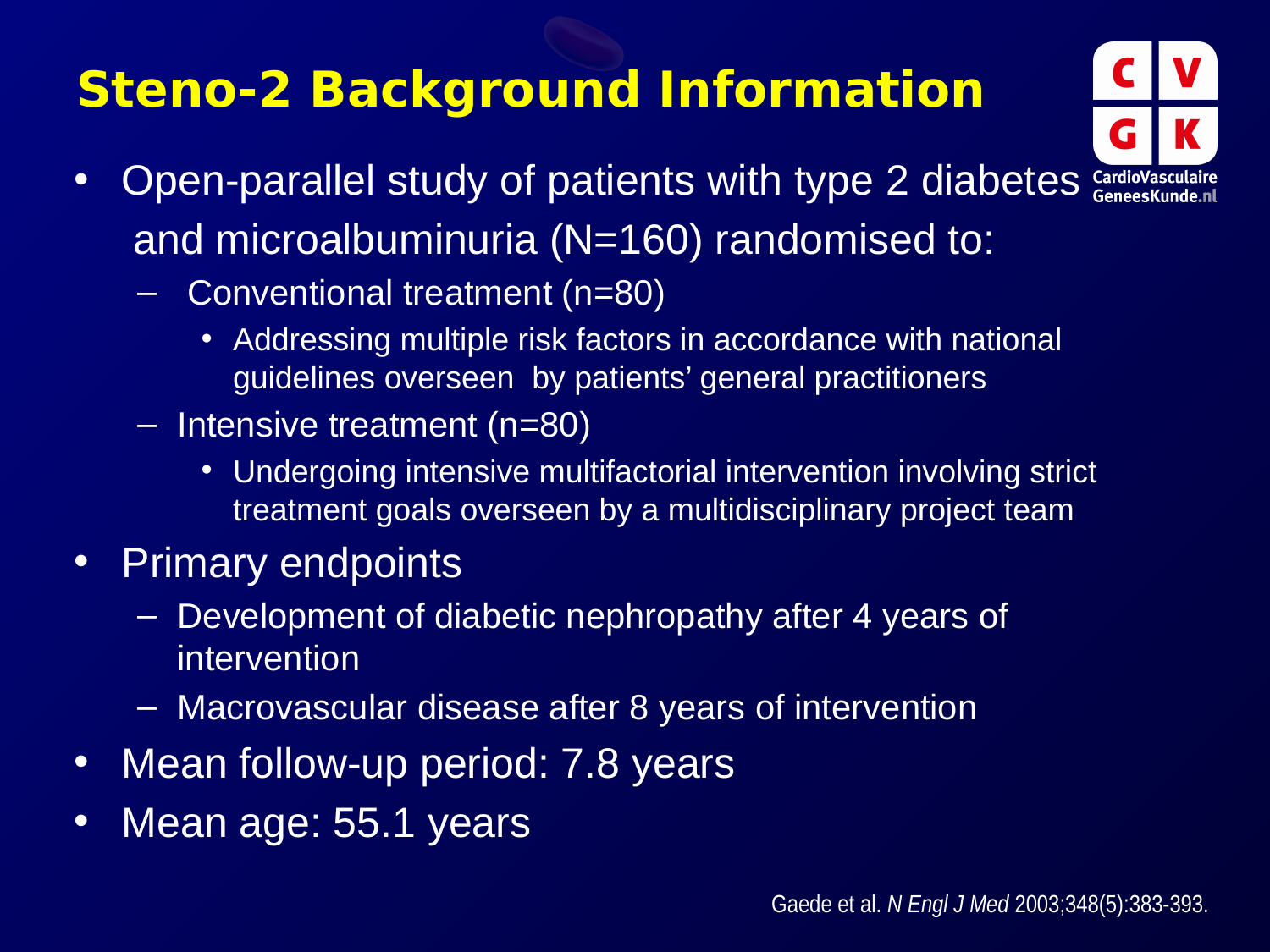

# Steno-2 Background Information
Open-parallel study of patients with type 2 diabetes
     and microalbuminuria (N=160) randomised to:
 Conventional treatment (n=80)
Addressing multiple risk factors in accordance with national guidelines overseen  by patients’ general practitioners
Intensive treatment (n=80)
Undergoing intensive multifactorial intervention involving strict treatment goals overseen by a multidisciplinary project team
Primary endpoints
Development of diabetic nephropathy after 4 years of intervention
Macrovascular disease after 8 years of intervention
Mean follow-up period: 7.8 years
Mean age: 55.1 years
Gaede et al. N Engl J Med 2003;348(5):383-393.